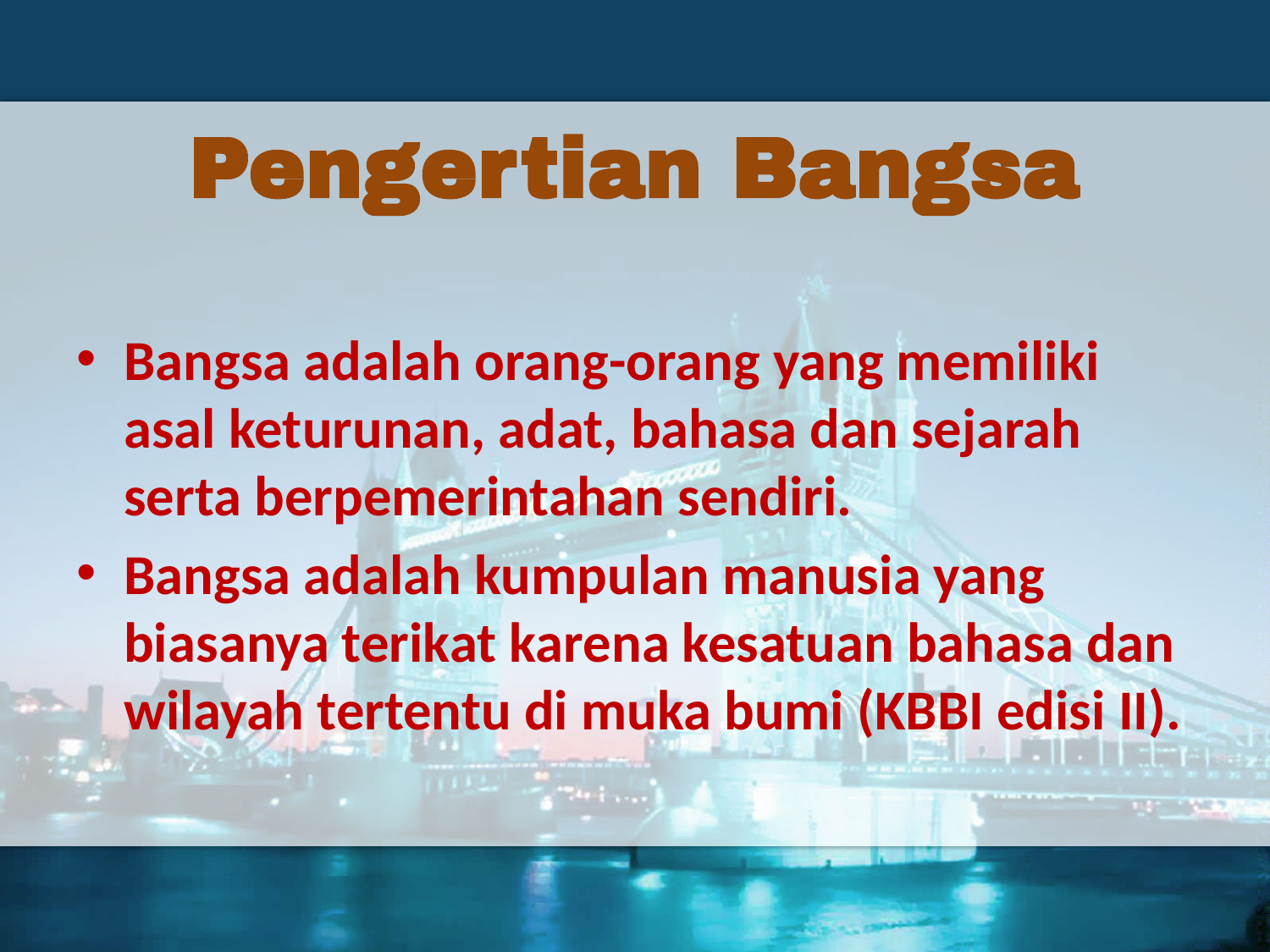

# Pengertian Bangsa
Bangsa adalah orang-orang yang memiliki asal keturunan, adat, bahasa dan sejarah serta berpemerintahan sendiri.
Bangsa adalah kumpulan manusia yang biasanya terikat karena kesatuan bahasa dan wilayah tertentu di muka bumi (KBBI edisi II).